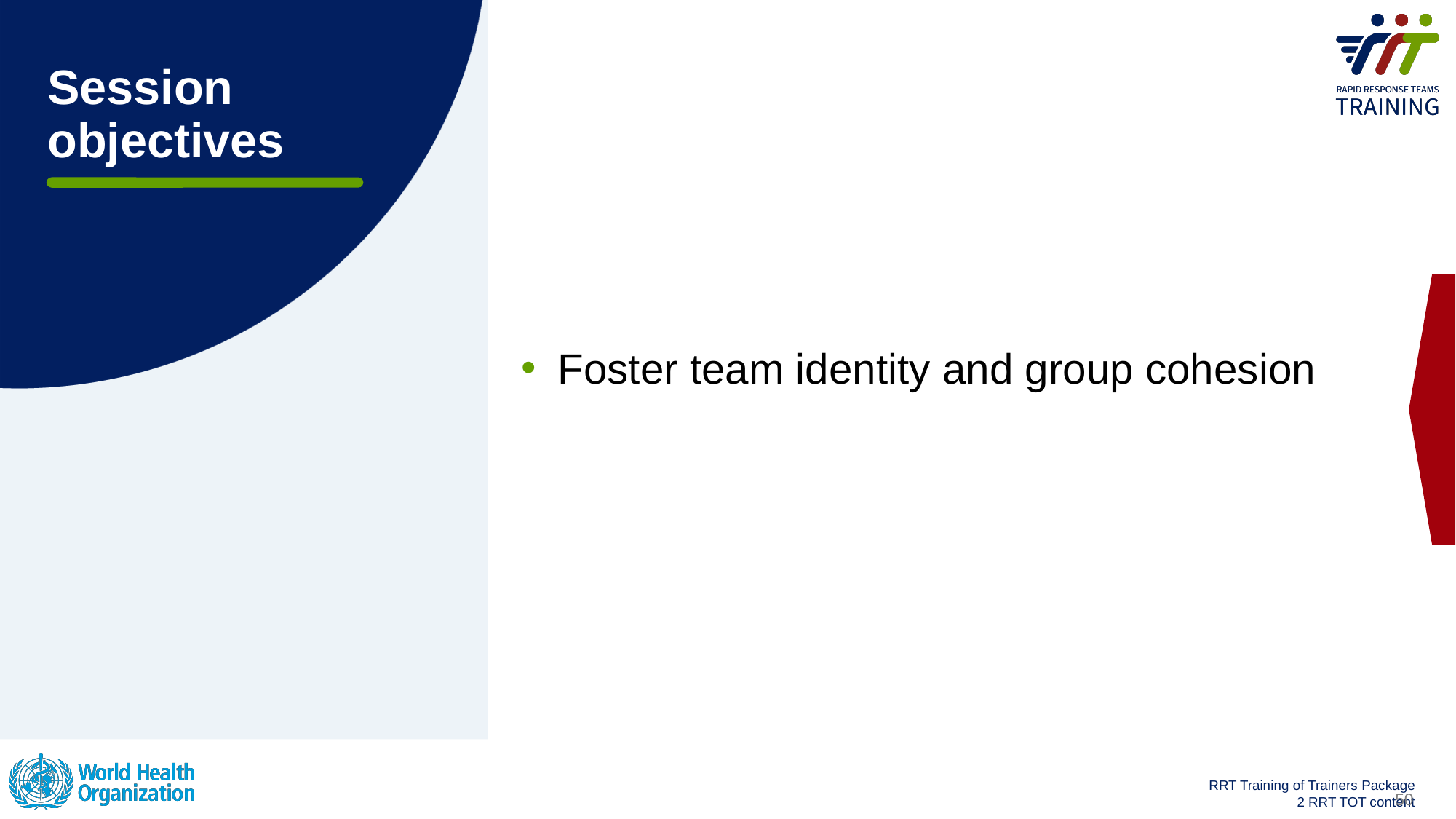

Session
objectives
Foster team identity and group cohesion